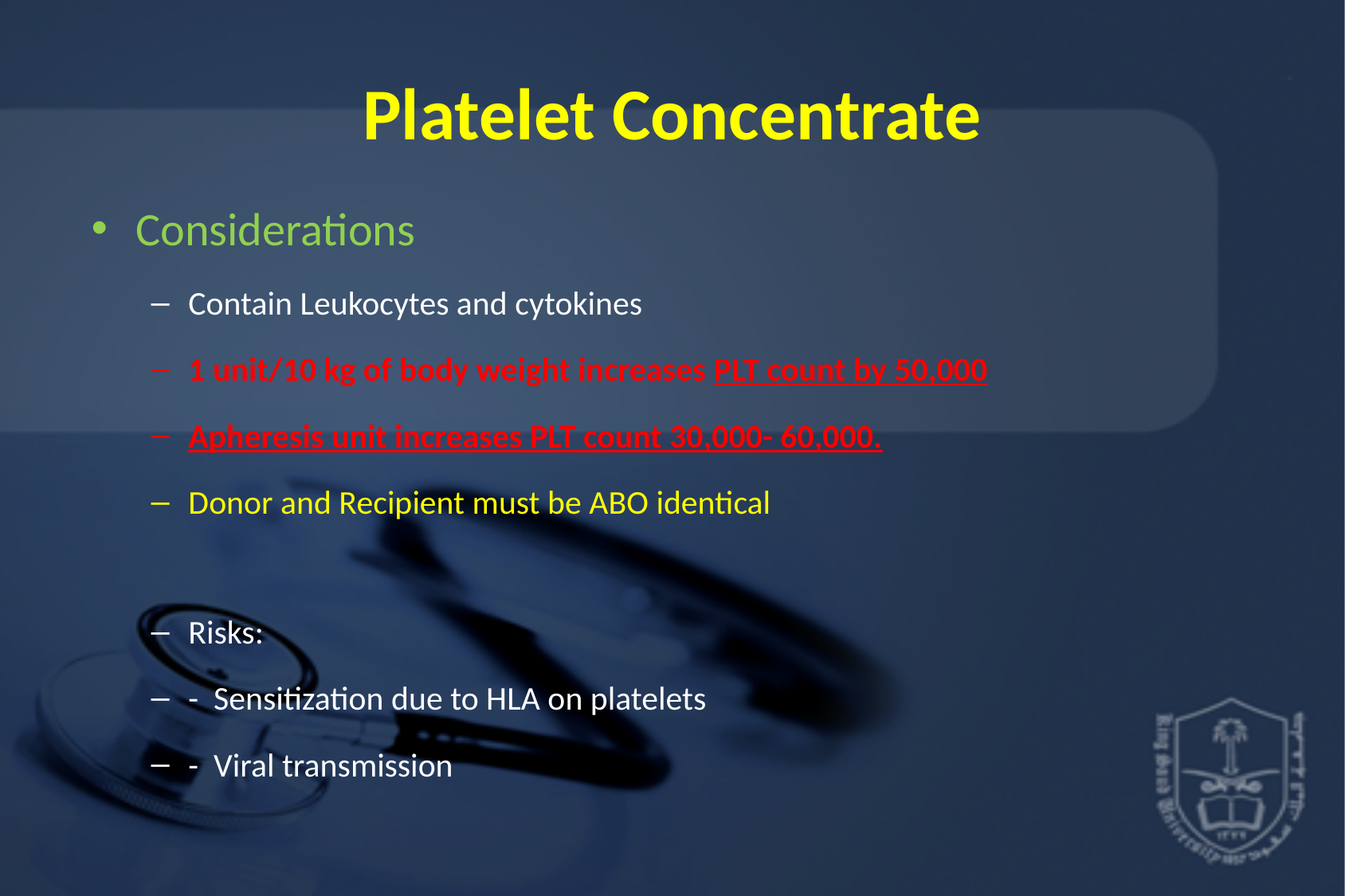

# Platelet Concentrate
Considerations
Contain Leukocytes and cytokines
1 unit/10 kg of body weight increases PLT count by 50,000
Apheresis unit increases PLT count 30,000- 60,000.
Donor and Recipient must be ABO identical

Risks:
-  Sensitization due to HLA on platelets
-  Viral transmission